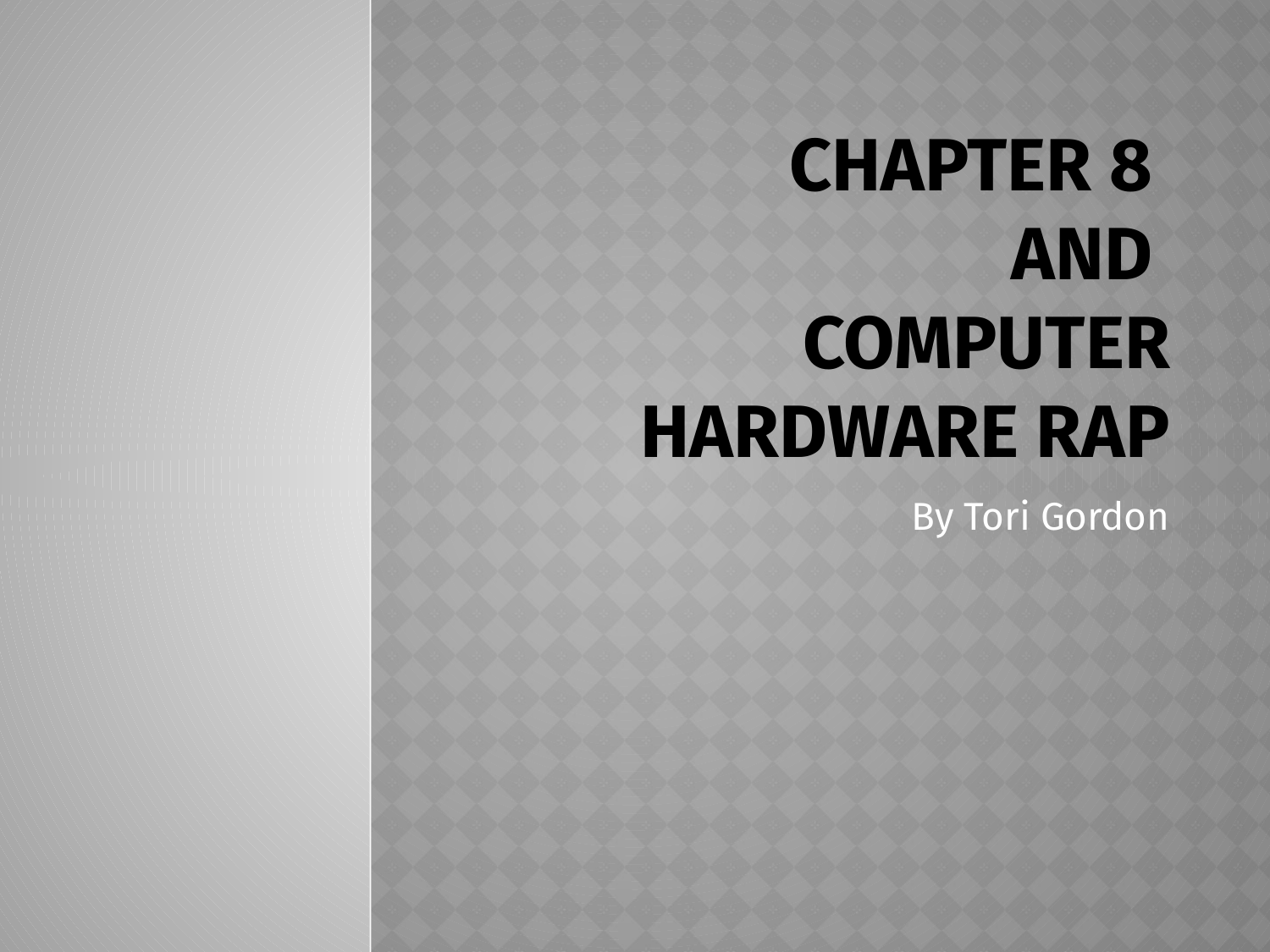

# Chapter 8 and Computer Hardware RAP
By Tori Gordon